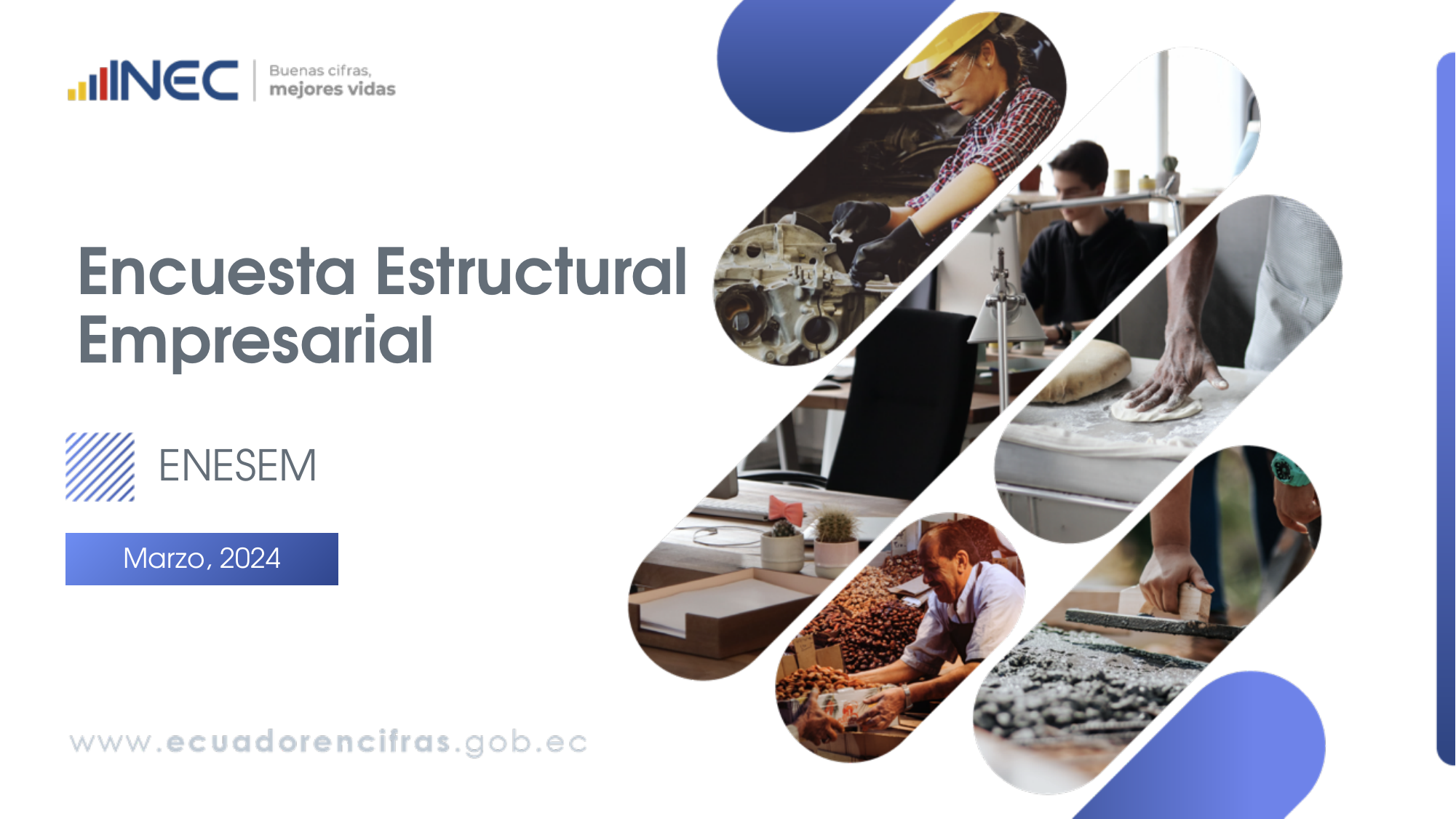

# Encuesta Estructural Empresarial
ENESEM
Marzo, 2024